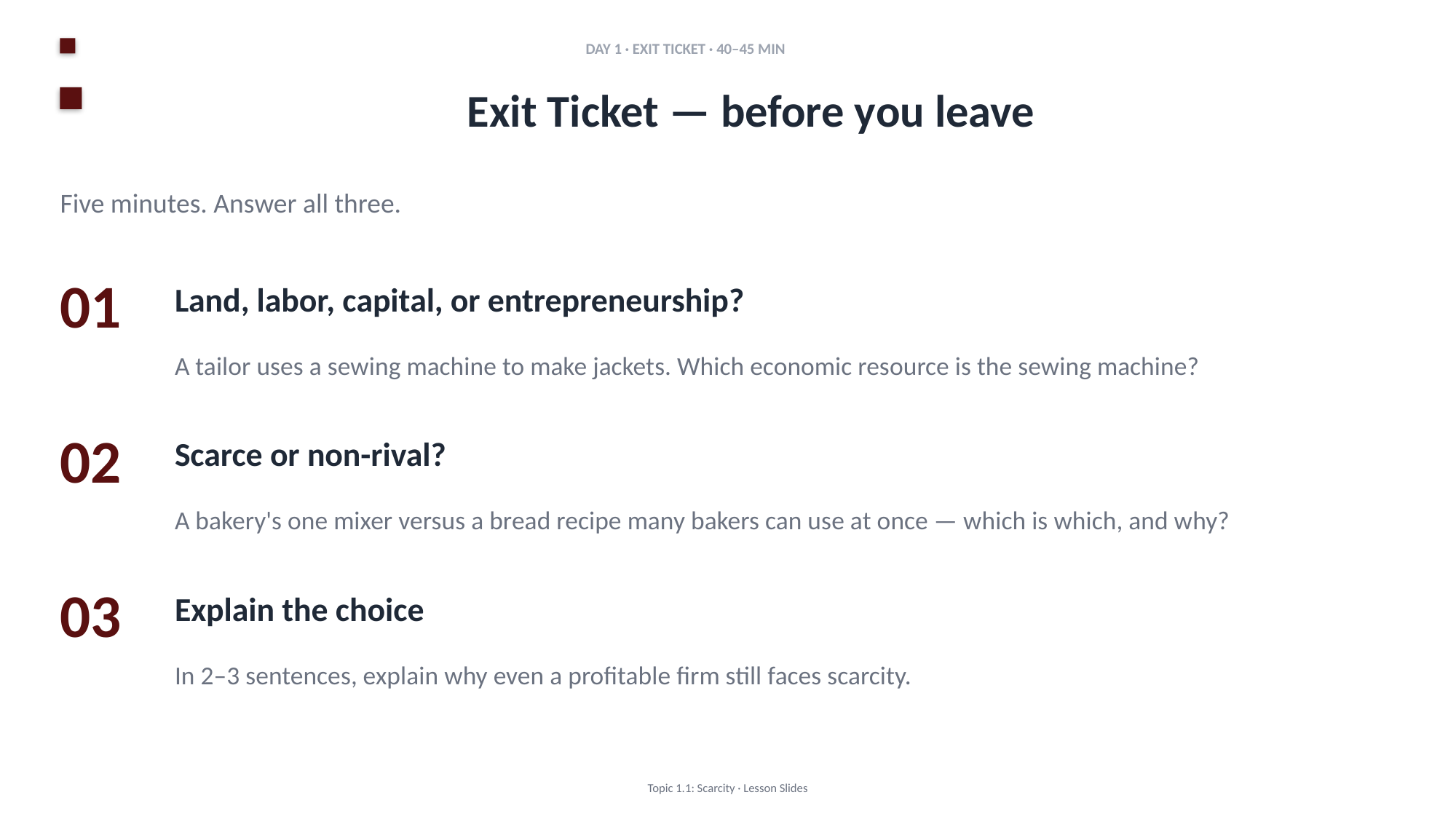

DAY 1 · EXIT TICKET · 40–45 MIN

Exit Ticket — before you leave

Five minutes. Answer all three.
01
Land, labor, capital, or entrepreneurship?
A tailor uses a sewing machine to make jackets. Which economic resource is the sewing machine?
02
Scarce or non-rival?
A bakery's one mixer versus a bread recipe many bakers can use at once — which is which, and why?
03
Explain the choice
In 2–3 sentences, explain why even a profitable firm still faces scarcity.
Topic 1.1: Scarcity · Lesson Slides